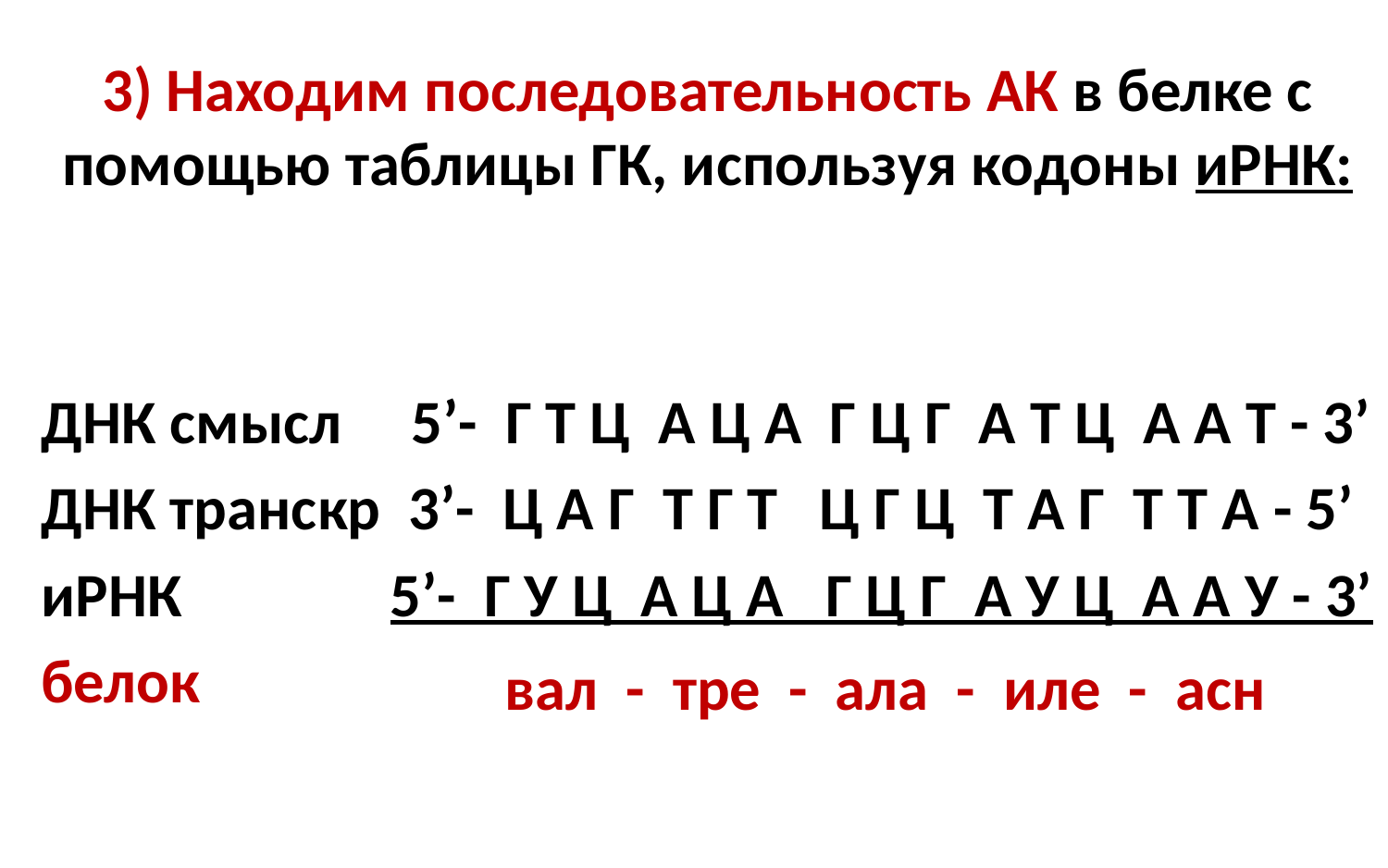

# 3) Находим последовательность АК в белке с помощью таблицы ГК, используя кодоны иРНК:
ДНК смысл     5’-  Г Т Ц  А Ц А  Г Ц Г  А Т Ц  А А Т - 3’
ДНК транскр  3’-  Ц А Г  Т Г Т   Ц Г Ц  Т А Г  Т Т А - 5’
иРНК               5’-  Г У Ц  А Ц А   Г Ц Г  А У Ц  А А У - 3’
белок
вал  -  тре  -  ала  -  иле  -  асн